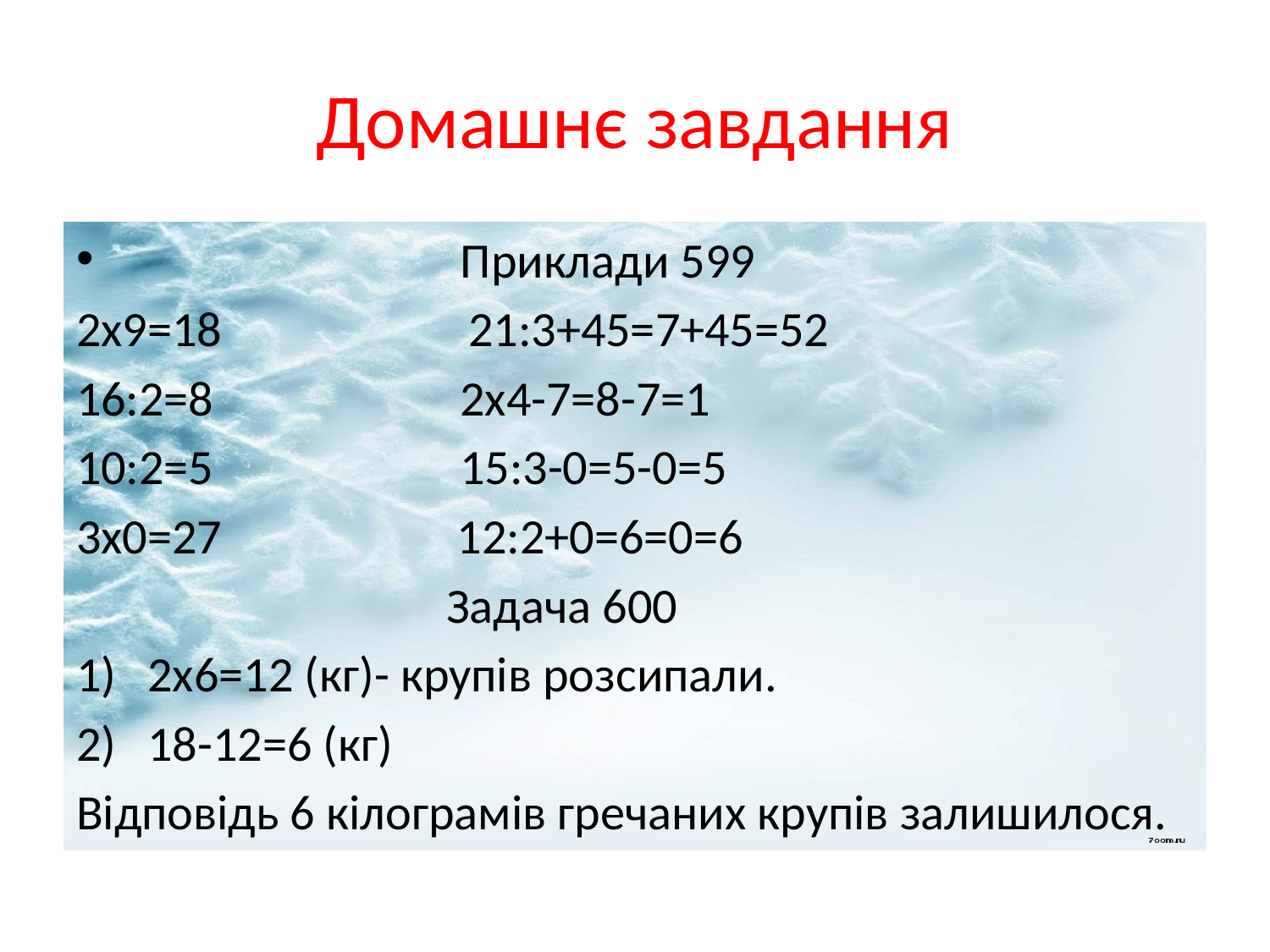

# Домашнє завдання
                              Приклади 599
2х9=18                      21:3+45=7+45=52
16:2=8                      2х4-7=8-7=1
10:2=5                      15:3-0=5-0=5
3х0=27                     12:2+0=6=0=6
                                 Задача 600
2х6=12 (кг)- крупів розсипали.
18-12=6 (кг)
Відповідь 6 кілограмів гречаних крупів залишилося.